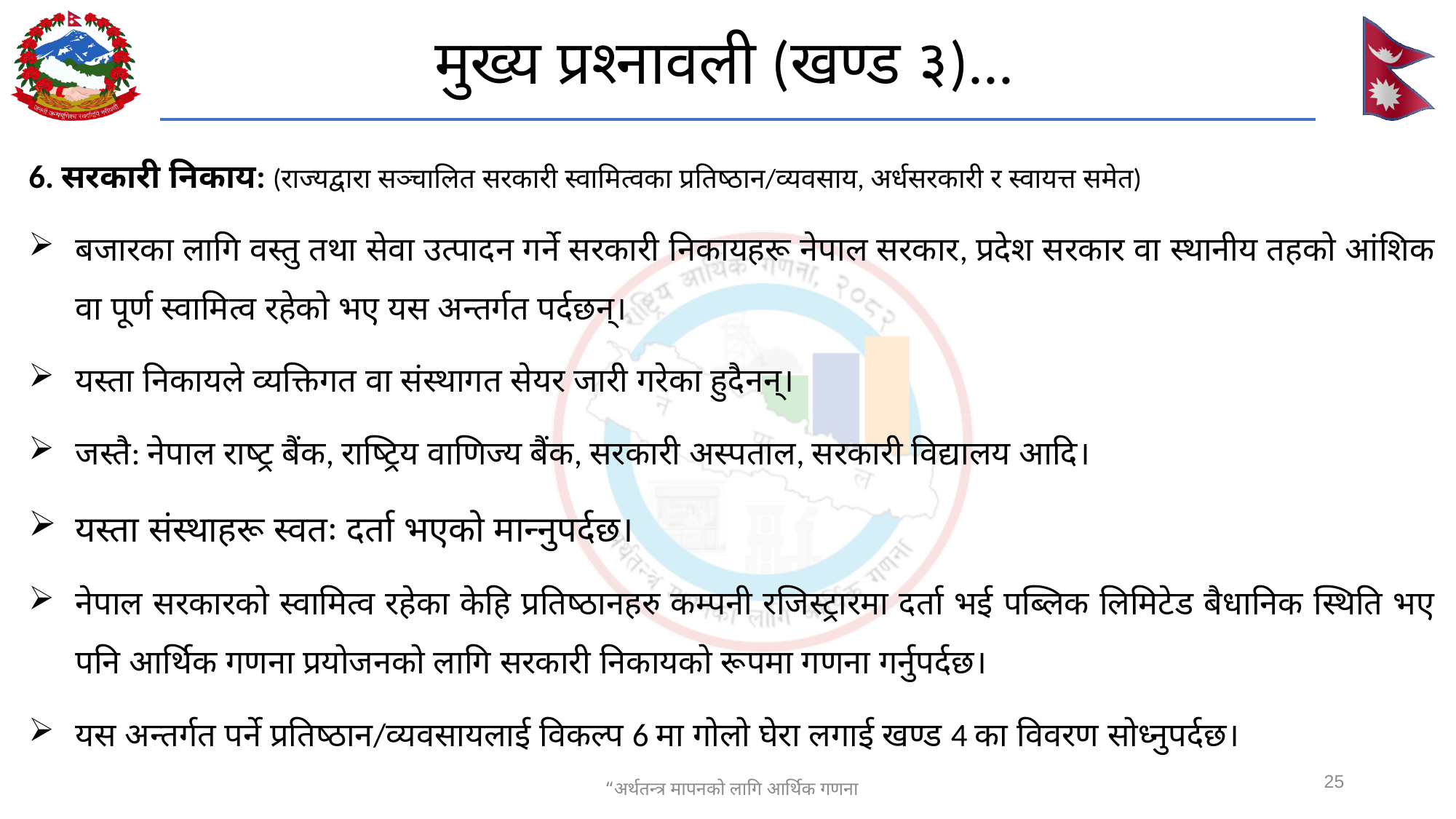

# मुख्य प्रश्नावली (खण्ड ३)...
6. सरकारी निकाय: (राज्यद्वारा सञ्चालित सरकारी स्वामित्वका प्रतिष्ठान/व्यवसाय, अर्धसरकारी र स्वायत्त समेत)
बजारका लागि वस्तु तथा सेवा उत्पादन गर्ने सरकारी निकायहरू नेपाल सरकार, प्रदेश सरकार वा स्थानीय तहको आंशिक वा पूर्ण स्वामित्व रहेको भए यस अन्तर्गत पर्दछन्।
यस्ता निकायले व्यक्तिगत वा संस्थागत सेयर जारी गरेका हुदैनन्।
जस्तै: नेपाल राष्ट्र बैंक, राष्ट्रिय वाणिज्य बैंक, सरकारी अस्पताल, सरकारी विद्यालय आदि।
यस्ता संस्थाहरू स्वतः दर्ता भएको मान्नुपर्दछ।
नेपाल सरकारको स्वामित्व रहेका केहि प्रतिष्ठानहरु कम्पनी रजिस्ट्रारमा दर्ता भई पब्लिक लिमिटेड बैधानिक स्थिति भए पनि आर्थिक गणना प्रयोजनको लागि सरकारी निकायको रूपमा गणना गर्नुपर्दछ।
यस अन्तर्गत पर्ने प्रतिष्ठान/व्यवसायलाई विकल्प 6 मा गोलो घेरा लगाई खण्ड 4 का विवरण सोध्नुपर्दछ।

25
“अर्थतन्त्र मापनको लागि आर्थिक गणना